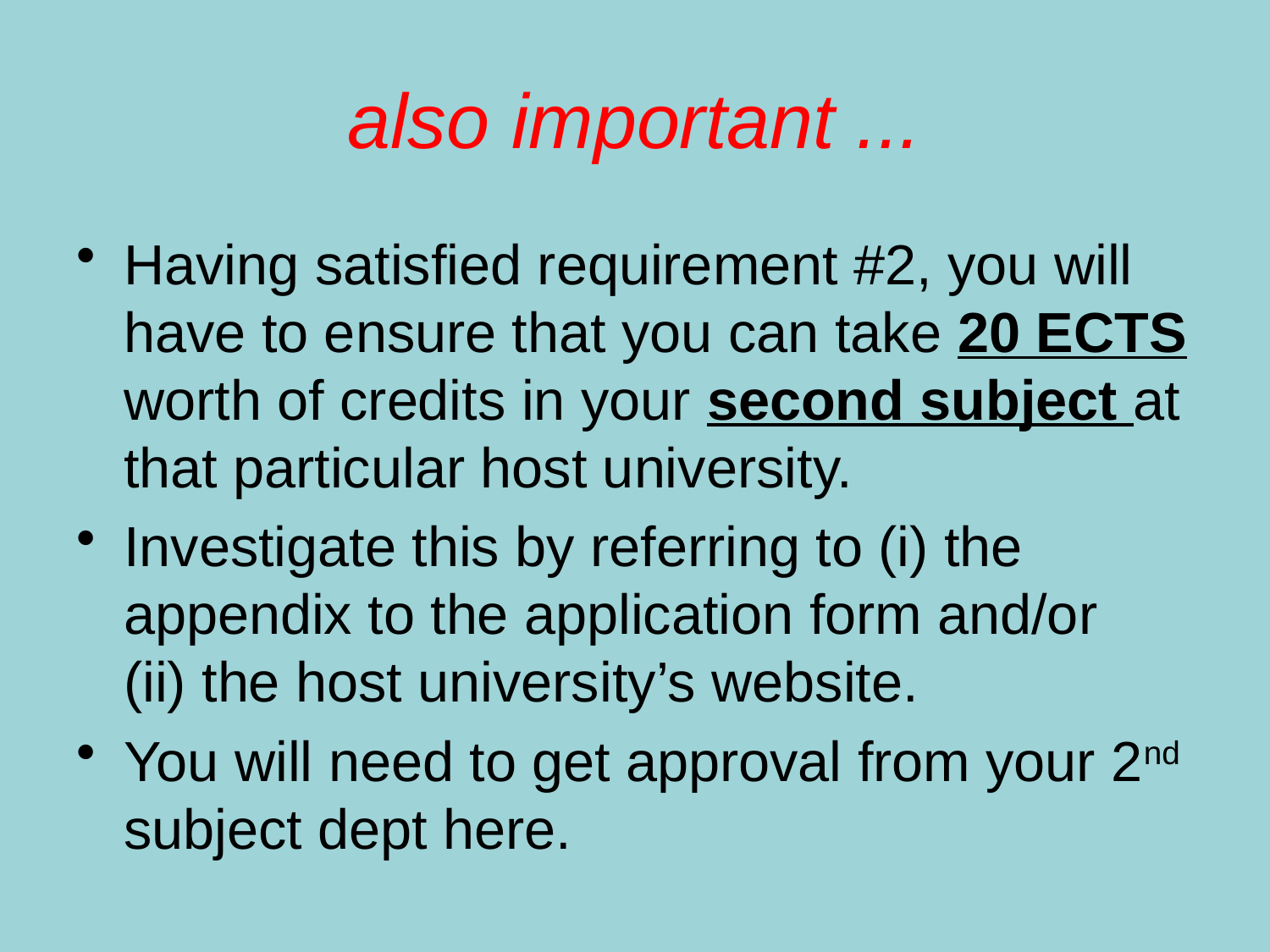

# also important ...
Having satisfied requirement #2, you will have to ensure that you can take 20 ECTS worth of credits in your second subject at that particular host university.
Investigate this by referring to (i) the appendix to the application form and/or    (ii) the host university’s website.
You will need to get approval from your 2nd subject dept here.